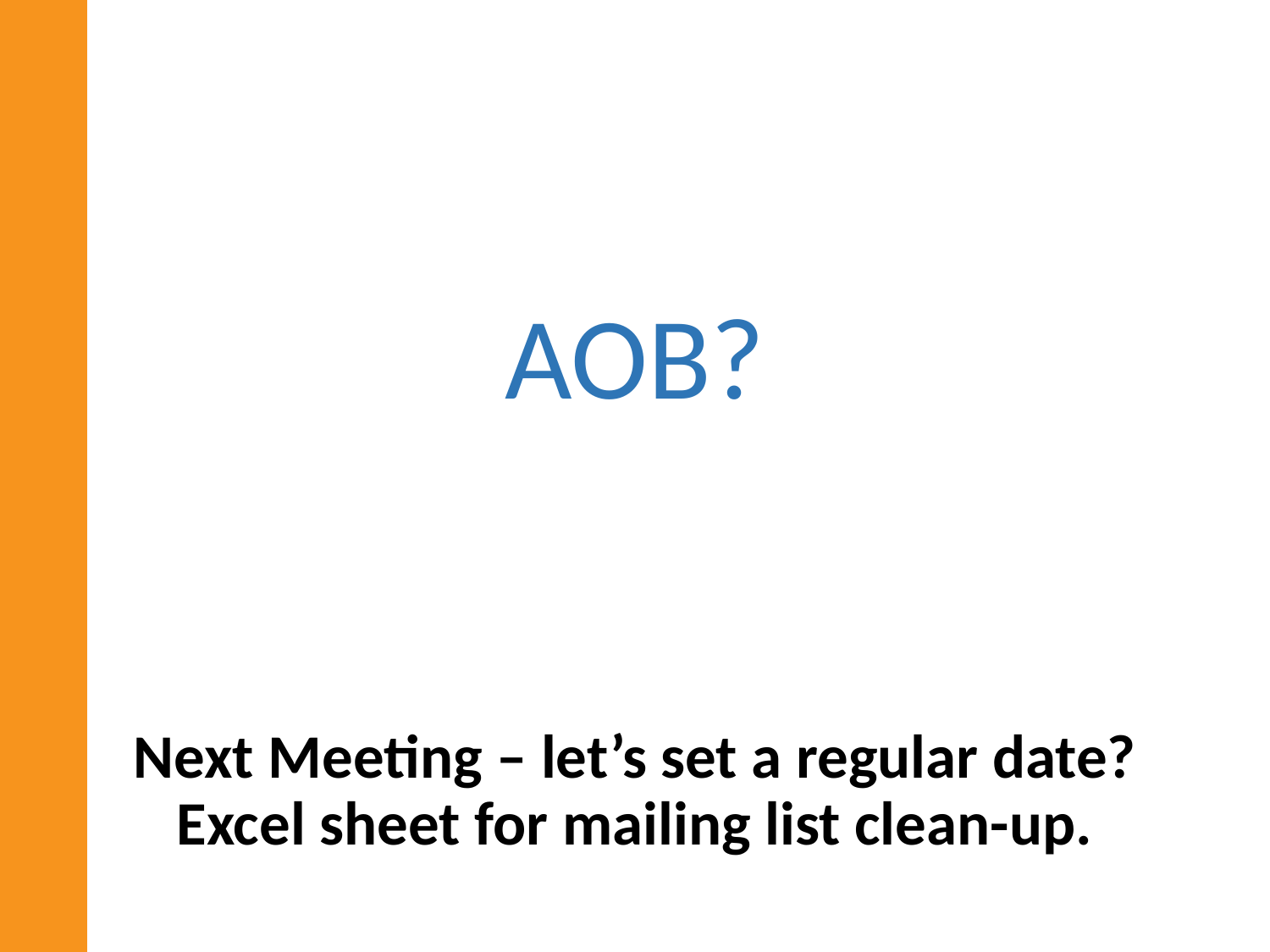

AOB?

Next Meeting – let’s set a regular date?
Excel sheet for mailing list clean-up.